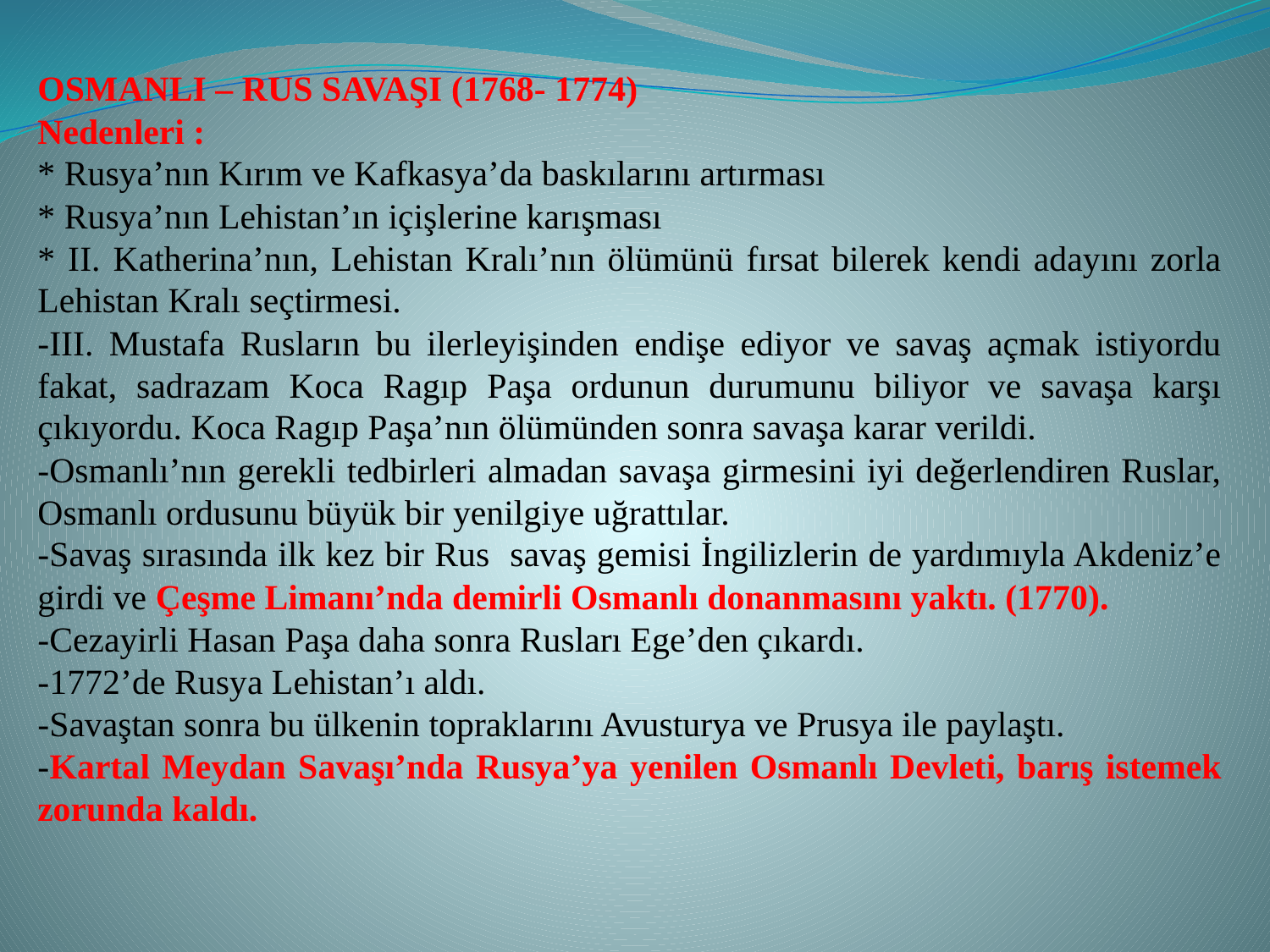

OSMANLI – RUS SAVAŞI (1768- 1774)
Nedenleri :
* Rusya’nın Kırım ve Kafkasya’da baskılarını artırması
* Rusya’nın Lehistan’ın içişlerine karışması
* II. Katherina’nın, Lehistan Kralı’nın ölümünü fırsat bilerek kendi adayını zorla Lehistan Kralı seçtirmesi.
-III. Mustafa Rusların bu ilerleyişinden endişe ediyor ve savaş açmak istiyordu fakat, sadrazam Koca Ragıp Paşa ordunun durumunu biliyor ve savaşa karşı çıkıyordu. Koca Ragıp Paşa’nın ölümünden sonra savaşa karar verildi.
-Osmanlı’nın gerekli tedbirleri almadan savaşa girmesini iyi değerlendiren Ruslar, Osmanlı ordusunu büyük bir yenilgiye uğrattılar.
-Savaş sırasında ilk kez bir Rus  savaş gemisi İngilizlerin de yardımıyla Akdeniz’e girdi ve Çeşme Limanı’nda demirli Osmanlı donanmasını yaktı. (1770).
-Cezayirli Hasan Paşa daha sonra Rusları Ege’den çıkardı.
-1772’de Rusya Lehistan’ı aldı.
-Savaştan sonra bu ülkenin topraklarını Avusturya ve Prusya ile paylaştı.
-Kartal Meydan Savaşı’nda Rusya’ya yenilen Osmanlı Devleti, barış istemek zorunda kaldı.